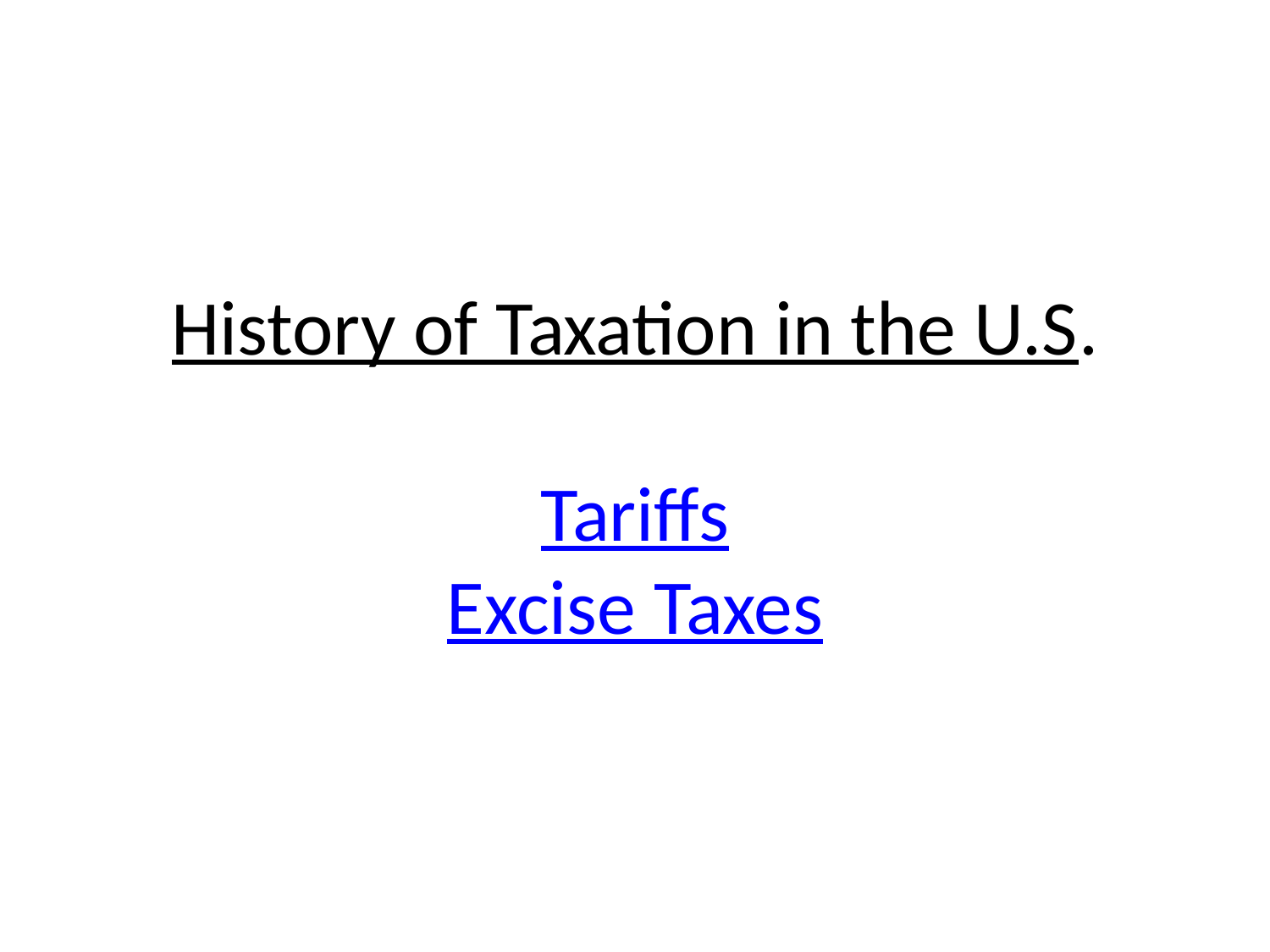

# History of Taxation in the U.S. Tariffs Excise Taxes